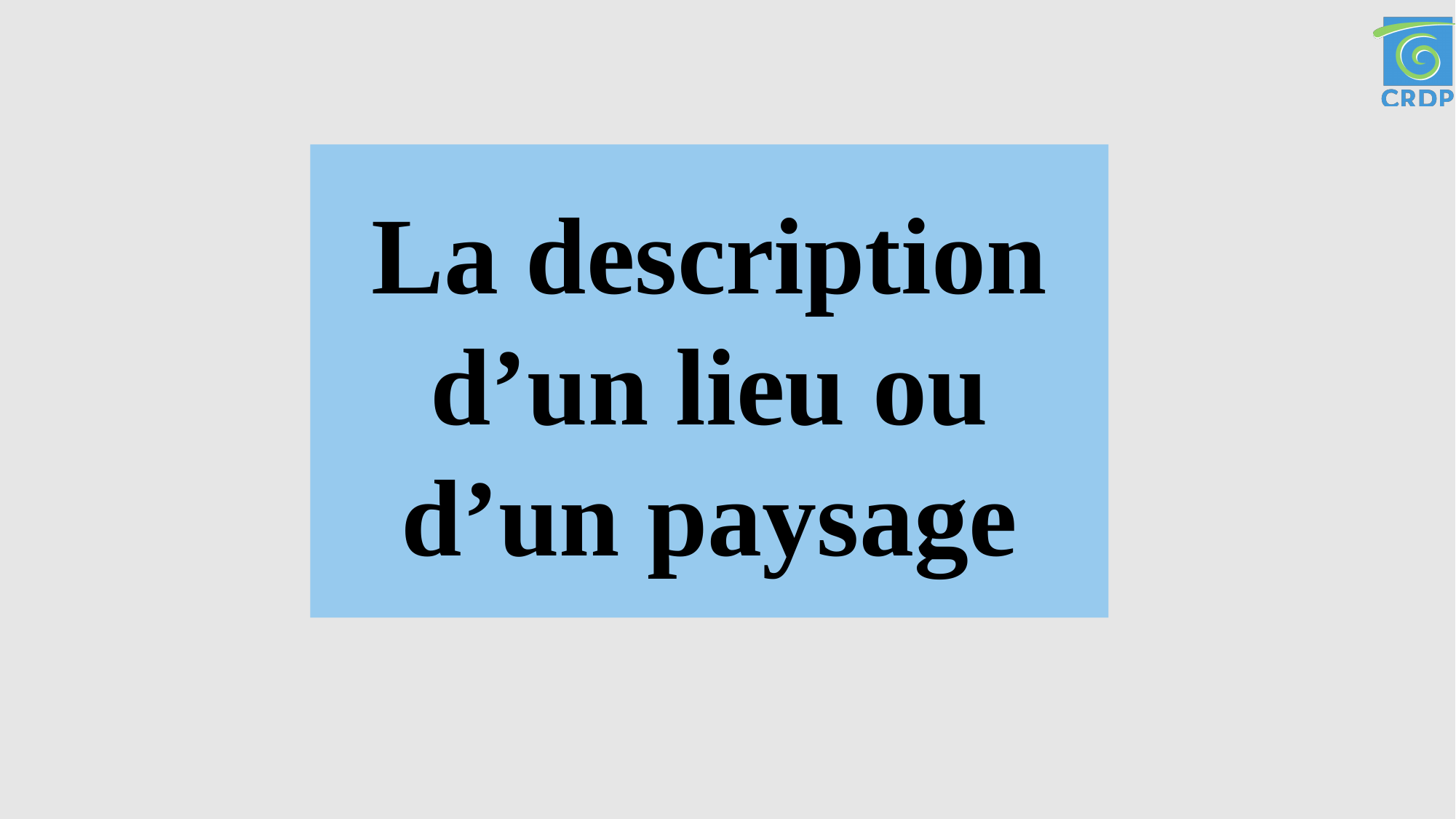

La description d’un lieu ou d’un paysage